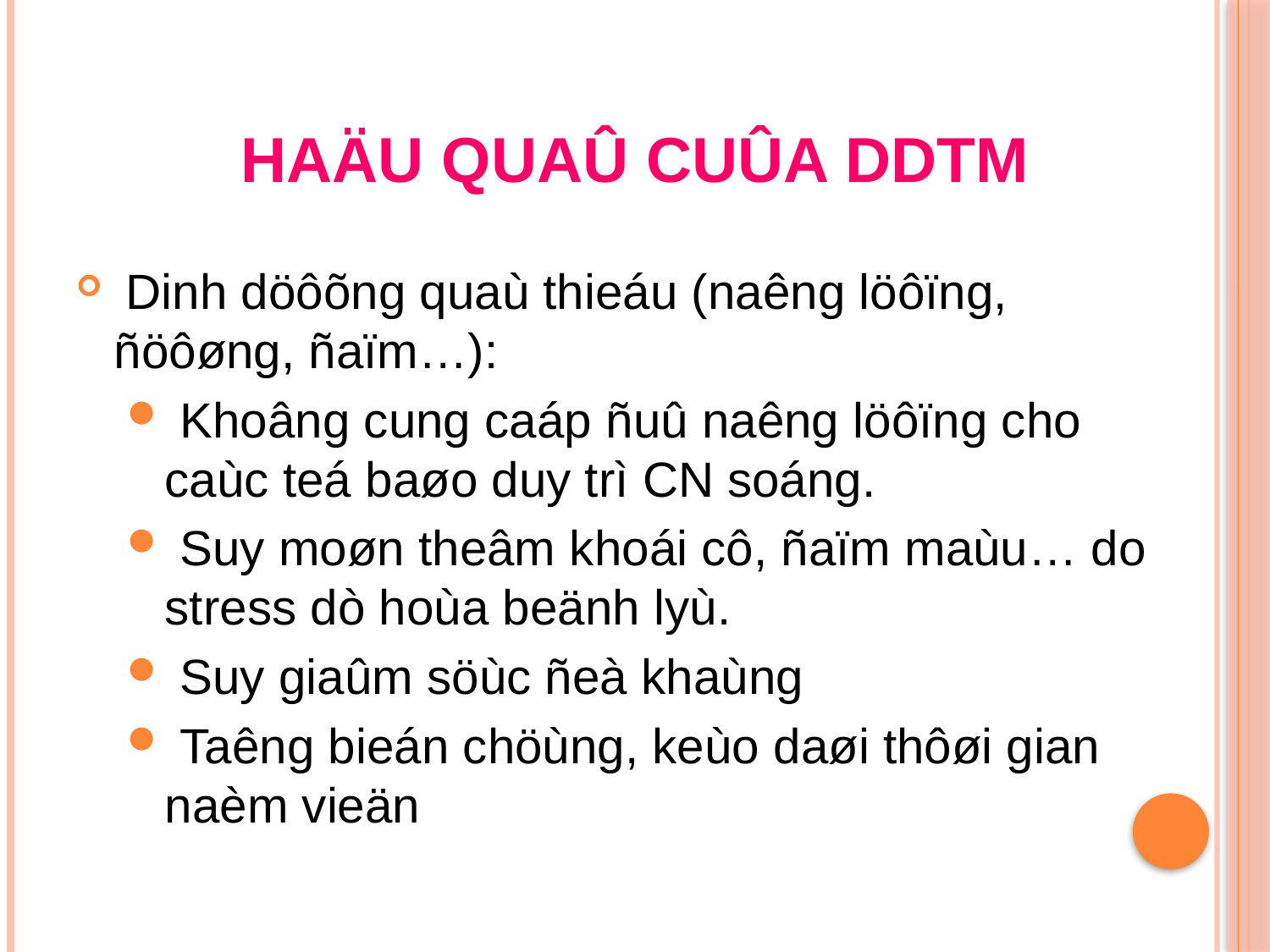

# Haäu quaû cuûa DDTM
 Dinh döôõng quaù thieáu (naêng löôïng, ñöôøng, ñaïm…):
 Khoâng cung caáp ñuû naêng löôïng cho caùc teá baøo duy trì CN soáng.
 Suy moøn theâm khoái cô, ñaïm maùu… do stress dò hoùa beänh lyù.
 Suy giaûm söùc ñeà khaùng
 Taêng bieán chöùng, keùo daøi thôøi gian naèm vieän